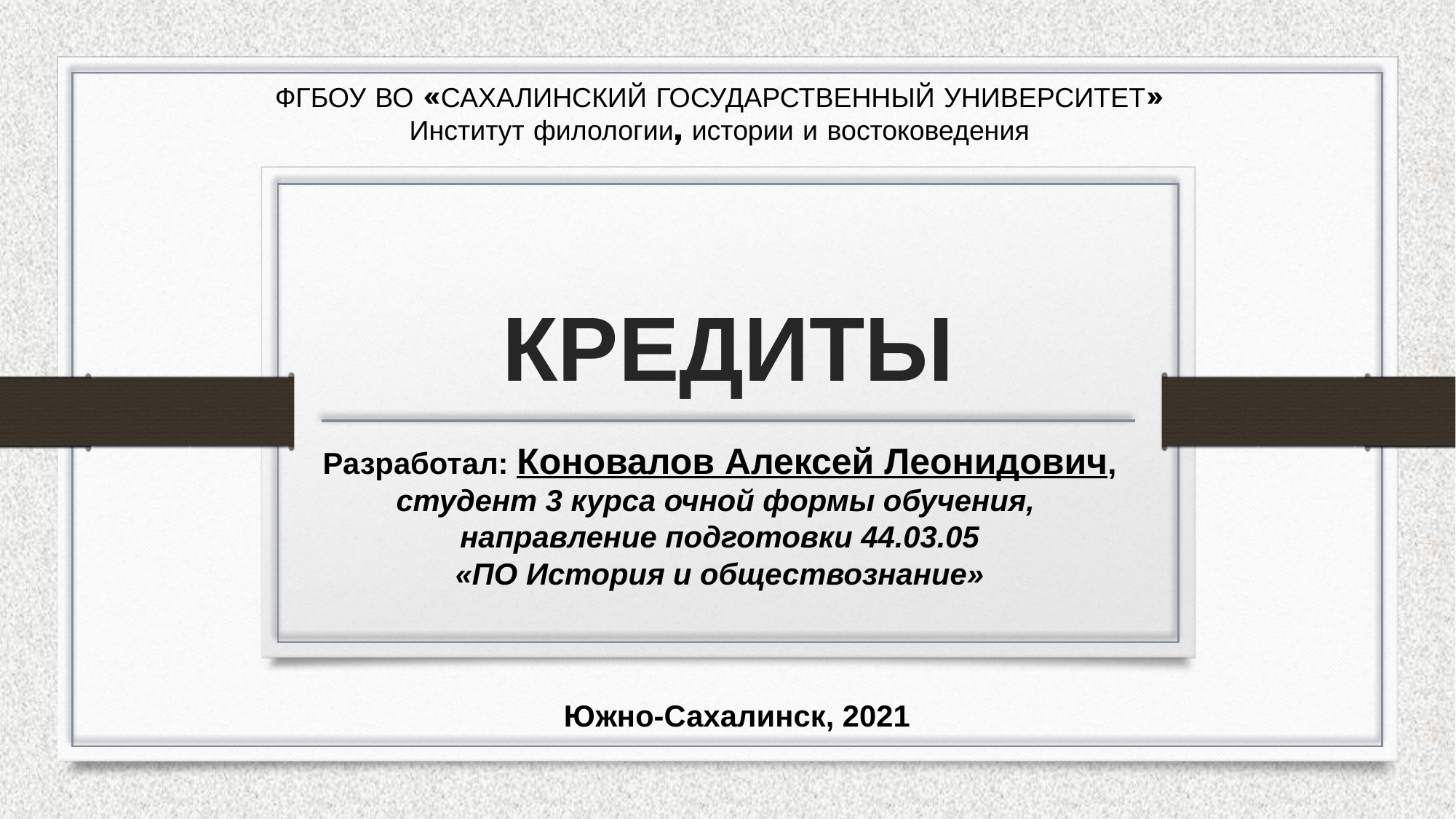

ФГБОУ ВО «САХАЛИНСКИЙ ГОСУДАРСТВЕННЫЙ УНИВЕРСИТЕТ»
Институт филологии, истории и востоковедения
# КРЕДИТЫ
Разработал: Коновалов Алексей Леонидович, студент 3 курса очной формы обучения,
 направление подготовки 44.03.05
«ПО История и обществознание»
Южно-Сахалинск, 2021